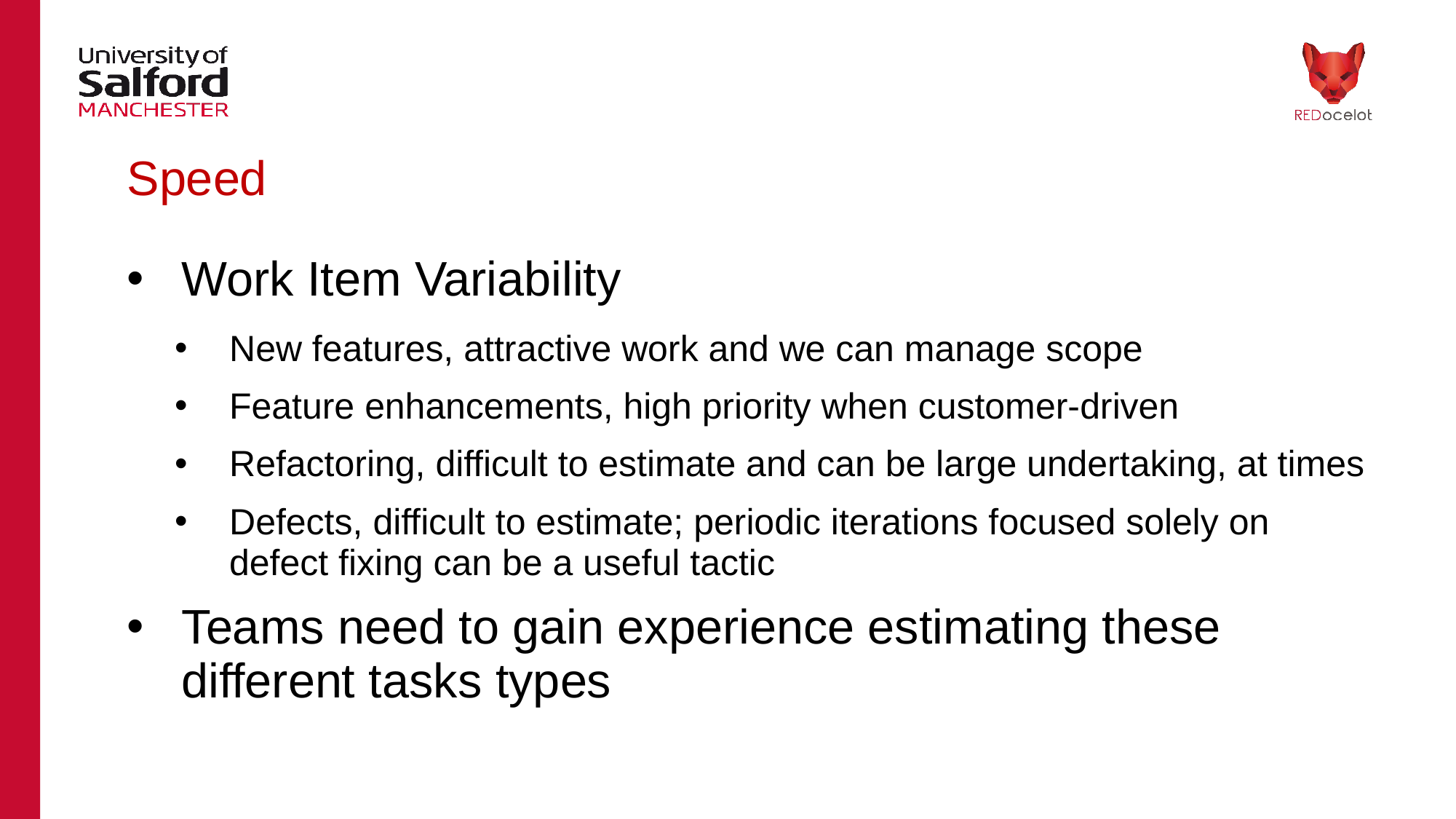

# Speed
Work Item Variability
New features, attractive work and we can manage scope
Feature enhancements, high priority when customer-driven
Refactoring, difficult to estimate and can be large undertaking, at times
Defects, difficult to estimate; periodic iterations focused solely on defect fixing can be a useful tactic
Teams need to gain experience estimating these different tasks types